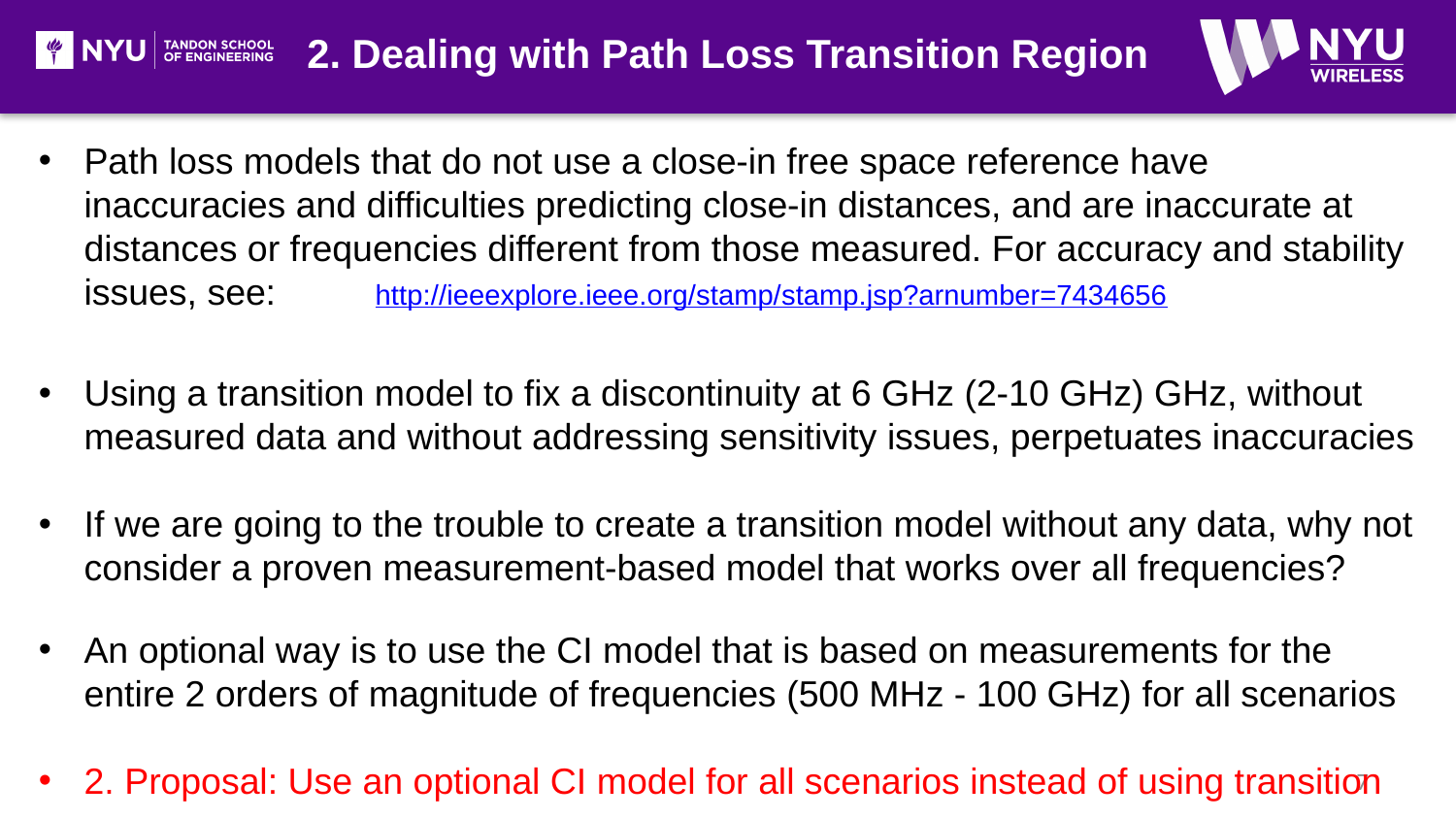

2. Dealing with Path Loss Transition Region
Path loss models that do not use a close-in free space reference have inaccuracies and difficulties predicting close-in distances, and are inaccurate at distances or frequencies different from those measured. For accuracy and stability issues, see: 	http://ieeexplore.ieee.org/stamp/stamp.jsp?arnumber=7434656

Using a transition model to fix a discontinuity at 6 GHz (2-10 GHz) GHz, without measured data and without addressing sensitivity issues, perpetuates inaccuracies

If we are going to the trouble to create a transition model without any data, why not consider a proven measurement-based model that works over all frequencies?

An optional way is to use the CI model that is based on measurements for the entire 2 orders of magnitude of frequencies (500 MHz - 100 GHz) for all scenarios

2. Proposal: Use an optional CI model for all scenarios instead of using transition

7